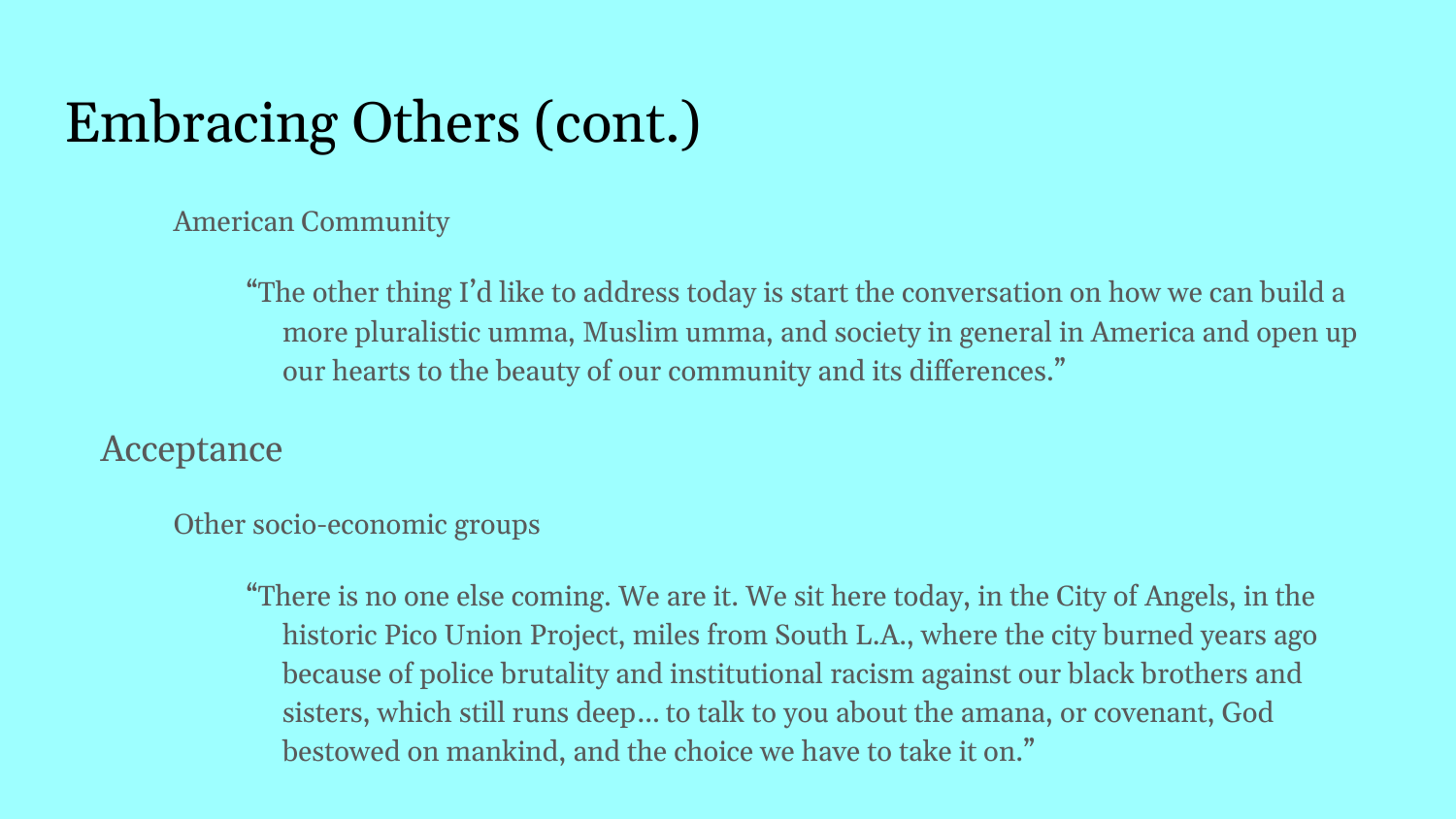

# Embracing Others (cont.)
American Community
“The other thing I’d like to address today is start the conversation on how we can build a more pluralistic umma, Muslim umma, and society in general in America and open up our hearts to the beauty of our community and its differences.”
Acceptance
Other socio-economic groups
“There is no one else coming. We are it. We sit here today, in the City of Angels, in the historic Pico Union Project, miles from South L.A., where the city burned years ago because of police brutality and institutional racism against our black brothers and sisters, which still runs deep… to talk to you about the amana, or covenant, God bestowed on mankind, and the choice we have to take it on.”